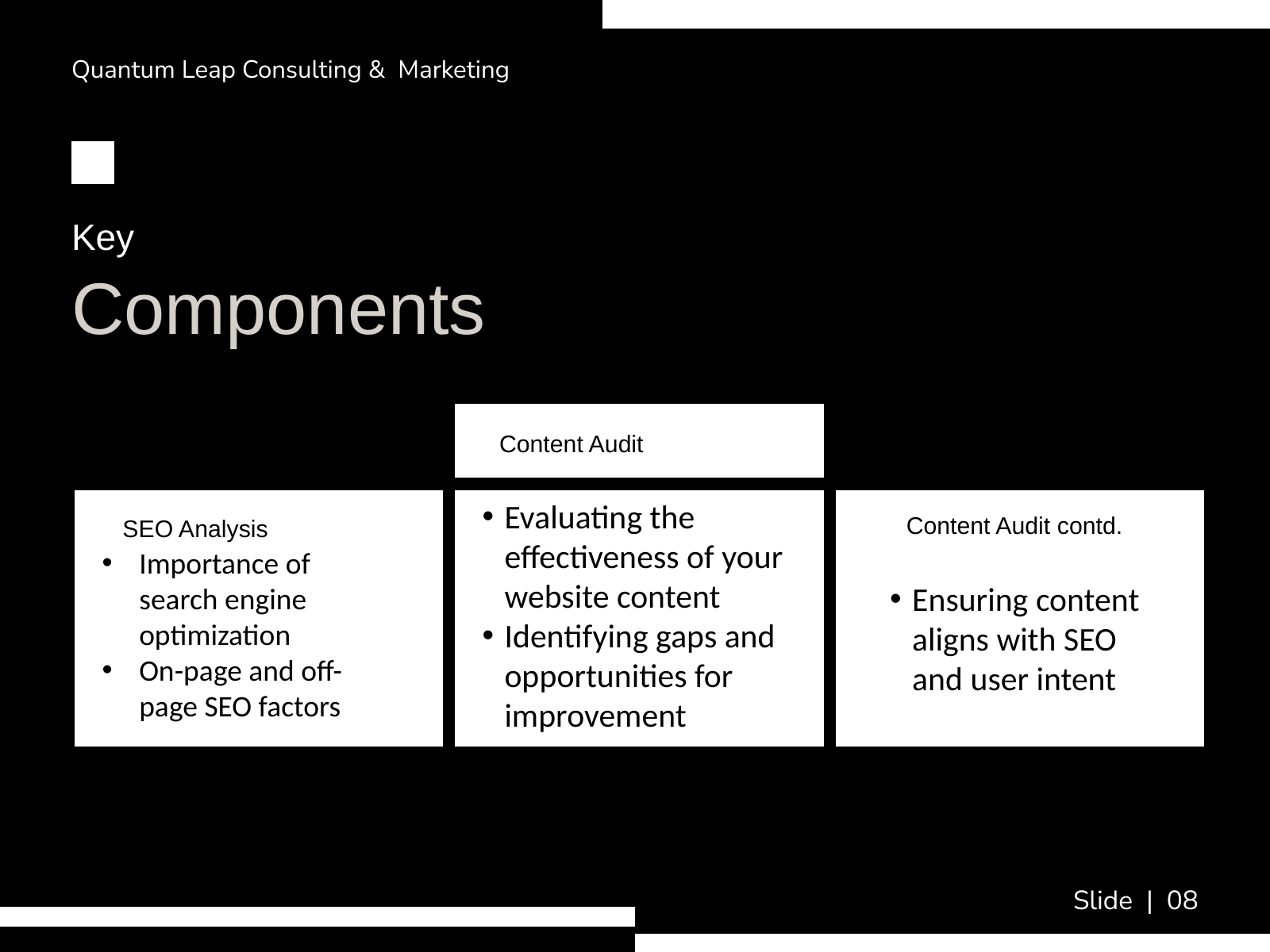

Quantum Leap Consulting &  Marketing

Key
Components

Content Audit

Evaluating the effectiveness of your website content
Identifying gaps and opportunities for improvement
Content Audit contd.
SEO Analysis
Importance of search engine optimization
On-page and off-page SEO factors
Ensuring content aligns with SEO and user intent
Slide  |  08